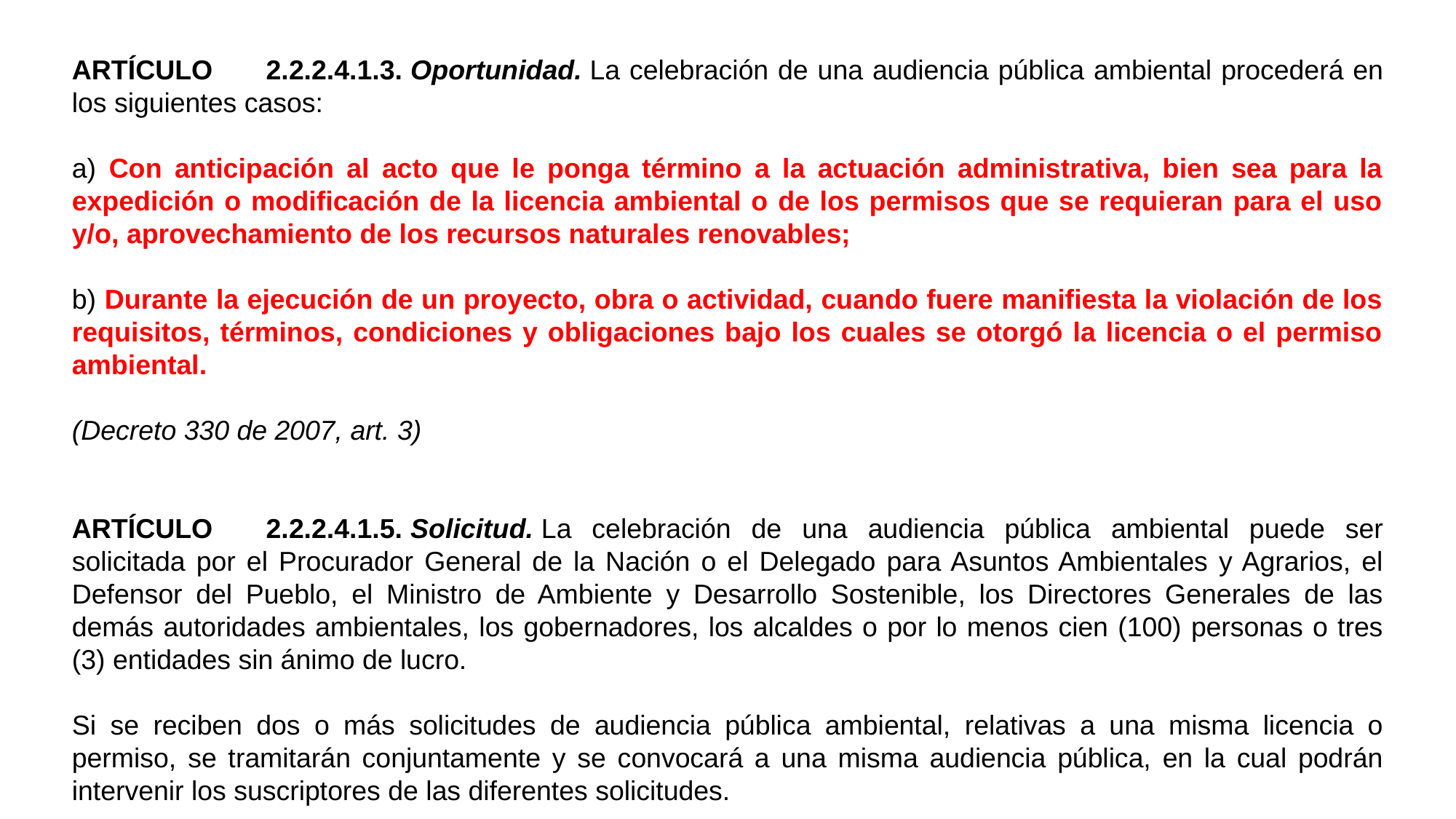

ARTÍCULO       2.2.2.4.1.3. Oportunidad. La celebración de una audiencia pública ambiental procederá en los siguientes casos:

a) Con anticipación al acto que le ponga término a la actuación administrativa, bien sea para la expedición o modificación de la licencia ambiental o de los permisos que se requieran para el uso y/o, aprovechamiento de los recursos naturales renovables;

b) Durante la ejecución de un proyecto, obra o actividad, cuando fuere manifiesta la violación de los requisitos, términos, condiciones y obligaciones bajo los cuales se otorgó la licencia o el permiso ambiental.

(Decreto 330 de 2007, art. 3)

ARTÍCULO       2.2.2.4.1.5. Solicitud. La celebración de una audiencia pública ambiental puede ser solicitada por el Procurador General de la Nación o el Delegado para Asuntos Ambientales y Agrarios, el Defensor del Pueblo, el Ministro de Ambiente y Desarrollo Sostenible, los Directores Generales de las demás autoridades ambientales, los gobernadores, los alcaldes o por lo menos cien (100) personas o tres (3) entidades sin ánimo de lucro.

Si se reciben dos o más solicitudes de audiencia pública ambiental, relativas a una misma licencia o permiso, se tramitarán conjuntamente y se convocará a una misma audiencia pública, en la cual podrán intervenir los suscriptores de las diferentes solicitudes.